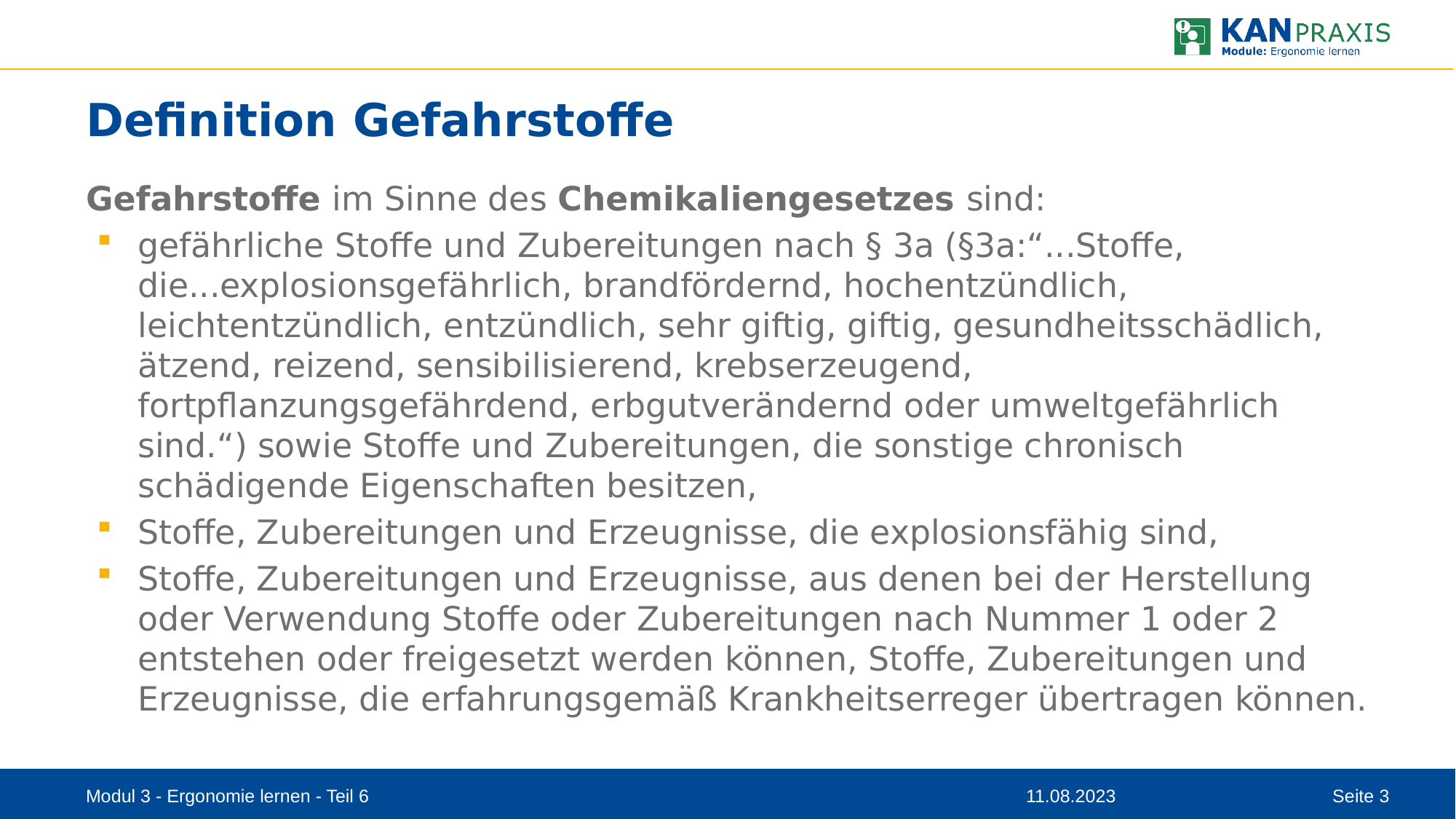

# Definition Gefahrstoffe
Gefahrstoffe im Sinne des Chemikaliengesetzes sind:
gefährliche Stoffe und Zubereitungen nach § 3a (§3a:“...Stoffe, die...explosionsgefährlich, brandfördernd, hochentzündlich, leichtentzündlich, entzündlich, sehr giftig, giftig, gesundheitsschädlich, ätzend, reizend, sensibilisierend, krebserzeugend, fortpflanzungsgefährdend, erbgutverändernd oder umweltgefährlich sind.“) sowie Stoffe und Zubereitungen, die sonstige chronisch schädigende Eigenschaften besitzen,
Stoffe, Zubereitungen und Erzeugnisse, die explosionsfähig sind,
Stoffe, Zubereitungen und Erzeugnisse, aus denen bei der Herstellung oder Verwendung Stoffe oder Zubereitungen nach Nummer 1 oder 2 entstehen oder freigesetzt werden können, Stoffe, Zubereitungen und Erzeugnisse, die erfahrungsgemäß Krankheitserreger übertragen können.
Modul 3 - Ergonomie lernen - Teil 6
11.08.2023
Seite 3